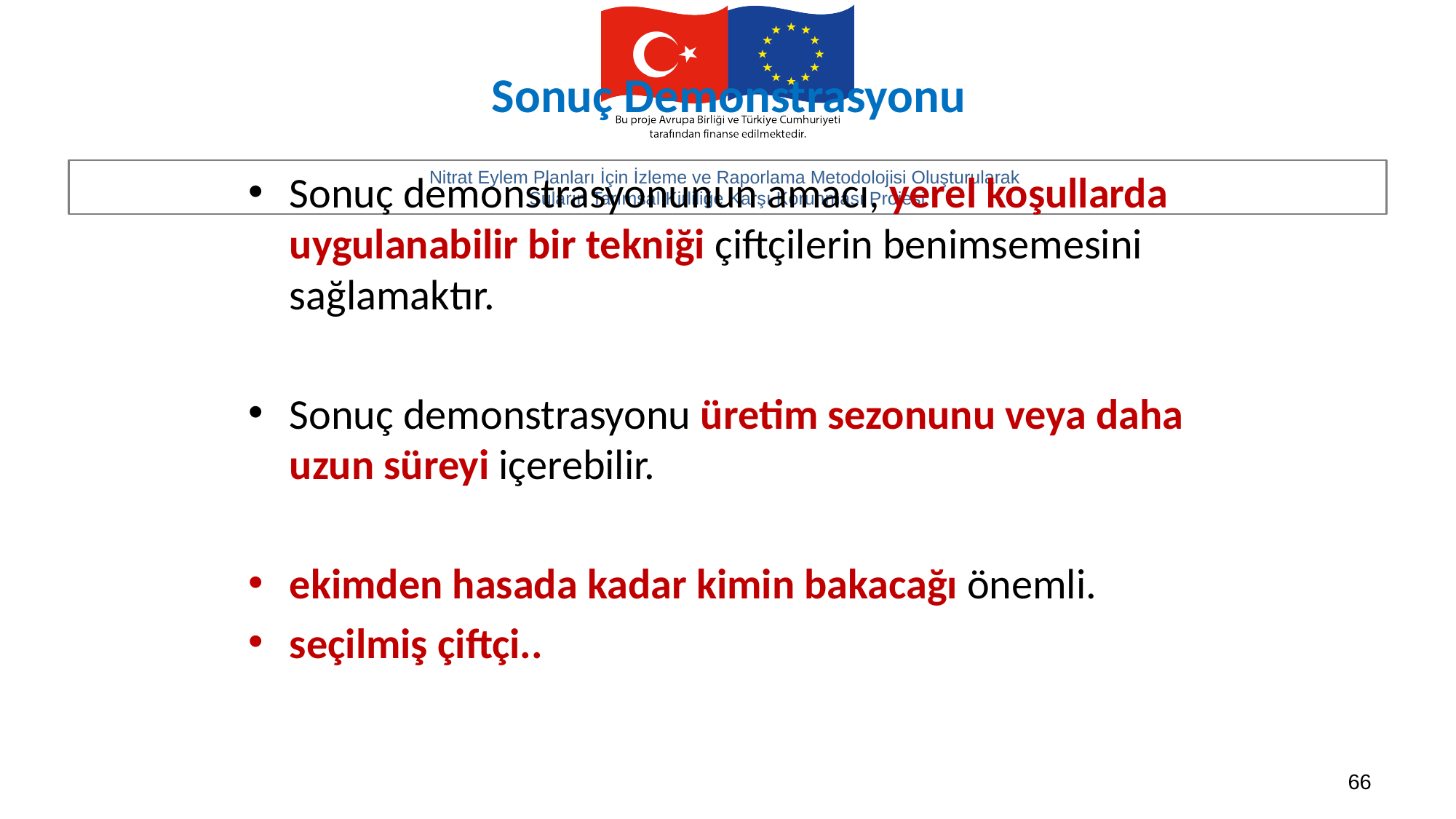

# Sonuç Demonstrasyonu
Sonuç demonstrasyonunun amacı, yerel koşullarda uygulanabilir bir tekniği çiftçilerin benimsemesini sağlamaktır.

Sonuç demonstrasyonu üretim sezonunu veya daha uzun süreyi içerebilir.

ekimden hasada kadar kimin bakacağı önemli.
seçilmiş çiftçi..
66